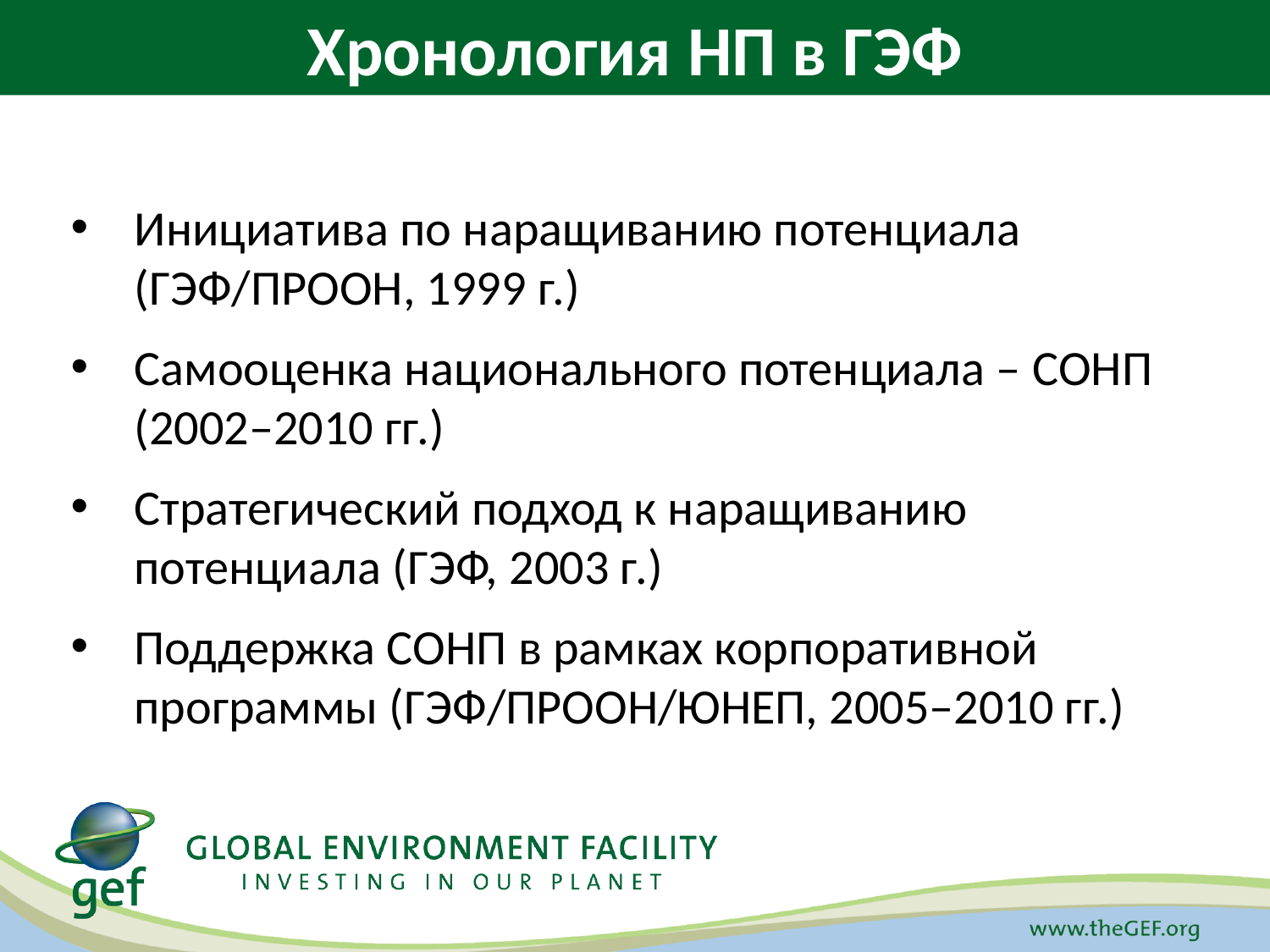

Хронология НП в ГЭФ
Инициатива по наращиванию потенциала (ГЭФ/ПРООН, 1999 г.)
Самооценка национального потенциала – СОНП (2002–2010 гг.)
Стратегический подход к наращиванию потенциала (ГЭФ, 2003 г.)
Поддержка СОНП в рамках корпоративной программы (ГЭФ/ПРООН/ЮНЕП, 2005–2010 гг.)